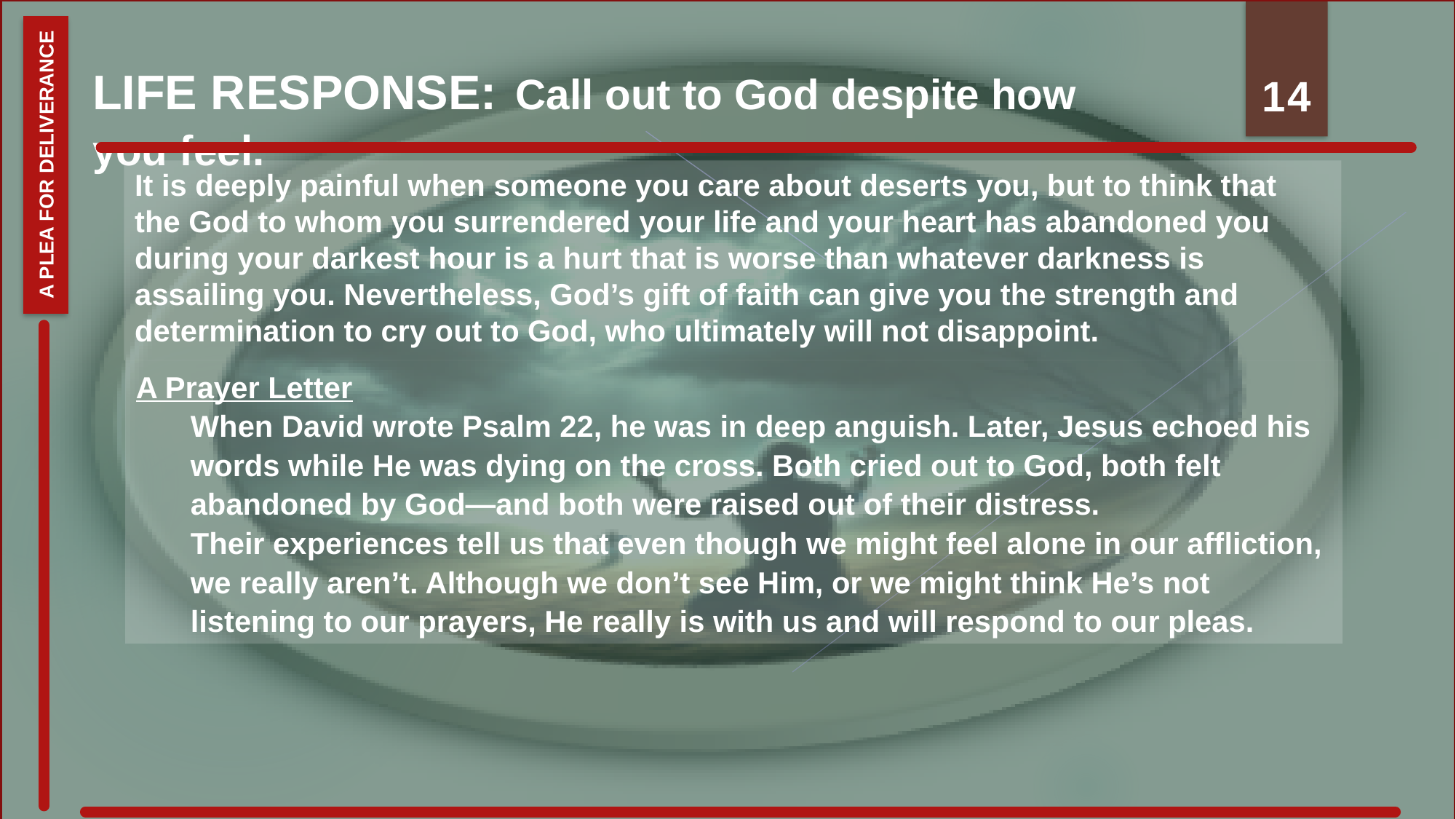

Life Response: Call out to God despite how you feel.
14

A Plea for Deliverance
It is deeply painful when someone you care about deserts you, but to think that the God to whom you surrendered your life and your heart has abandoned you during your darkest hour is a hurt that is worse than whatever darkness is assailing you. Nevertheless, God’s gift of faith can give you the strength and determination to cry out to God, who ultimately will not disappoint.

A Prayer Letter
When David wrote Psalm 22, he was in deep anguish. Later, Jesus echoed his words while He was dying on the cross. Both cried out to God, both felt abandoned by God—and both were raised out of their distress. Their experiences tell us that even though we might feel alone in our affliction, we really aren’t. Although we don’t see Him, or we might think He’s not listening to our prayers, He really is with us and will respond to our pleas.